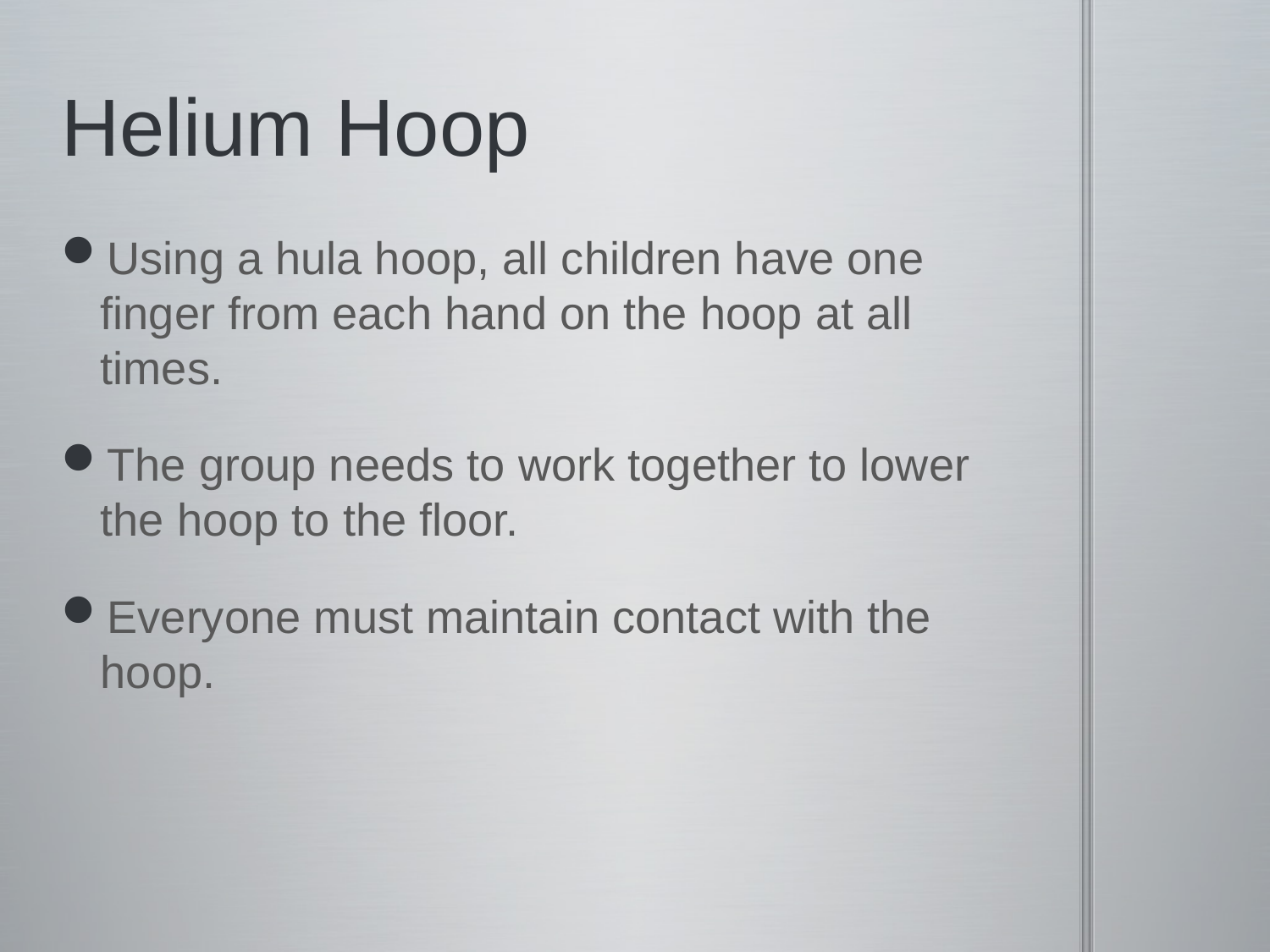

# Helium Hoop
Using a hula hoop, all children have one finger from each hand on the hoop at all times.
The group needs to work together to lower the hoop to the floor.
Everyone must maintain contact with the hoop.